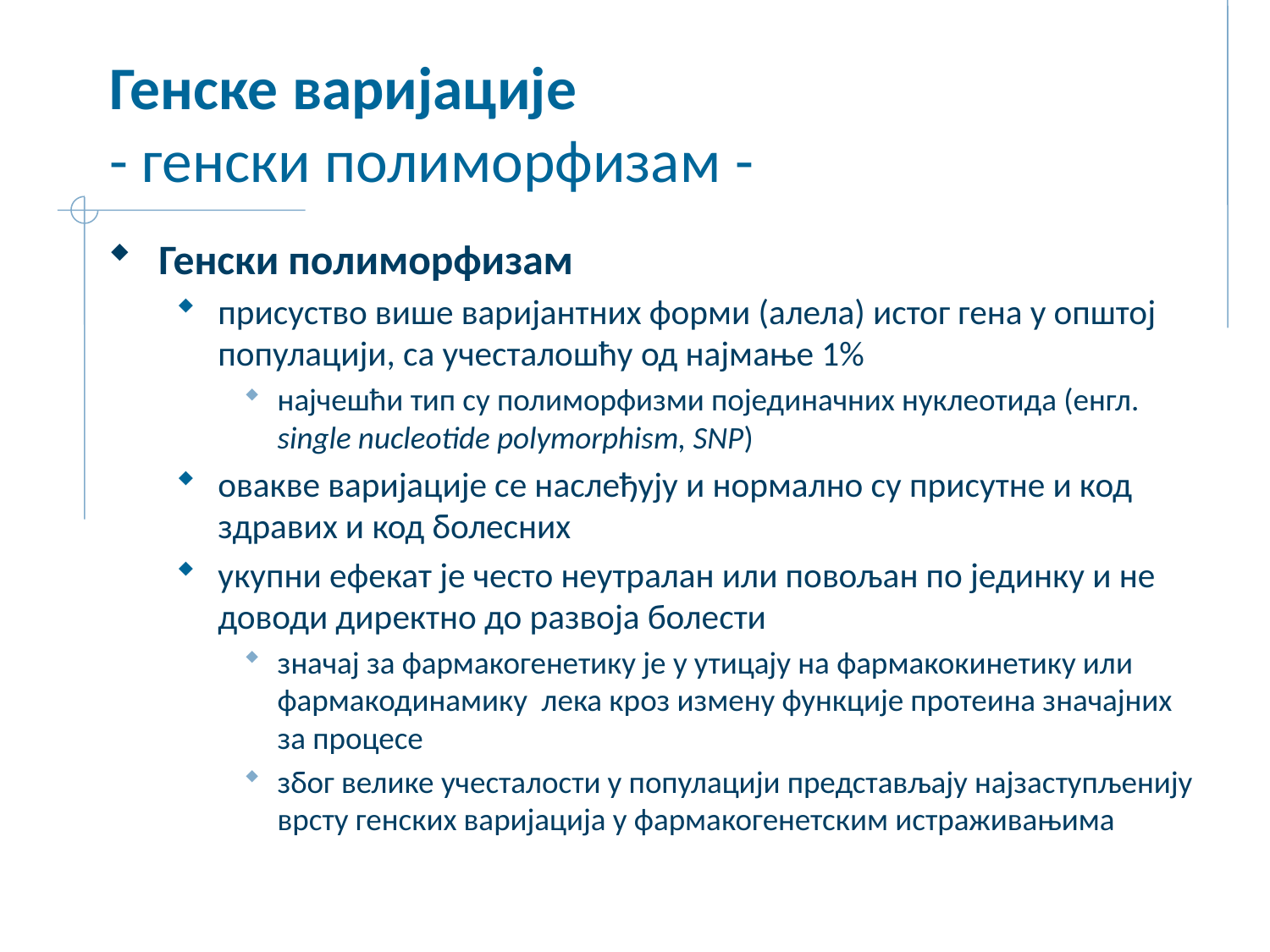

# Генске варијације - генски полиморфизам -
Генски полиморфизам
присуство више варијантних форми (алела) истог гена у општој популацији, са учесталошћу од најмање 1%
најчешћи тип су полиморфизми појединачних нуклеотида (енгл. single nucleotide polymorphism, SNP)
овакве варијације се наслеђују и нормално су присутне и код здравих и код болесних
укупни ефекат је често неутралан или повољан по јединку и не доводи директно до развоја болести
значај за фармакогенетику је у утицају на фармакокинетику или фармакодинамику  лека кроз измену функције протеина значајних за процесе
због велике учесталости у популацији представљају најзаступљенију врсту генских варијација у фармакогенетским истраживањима